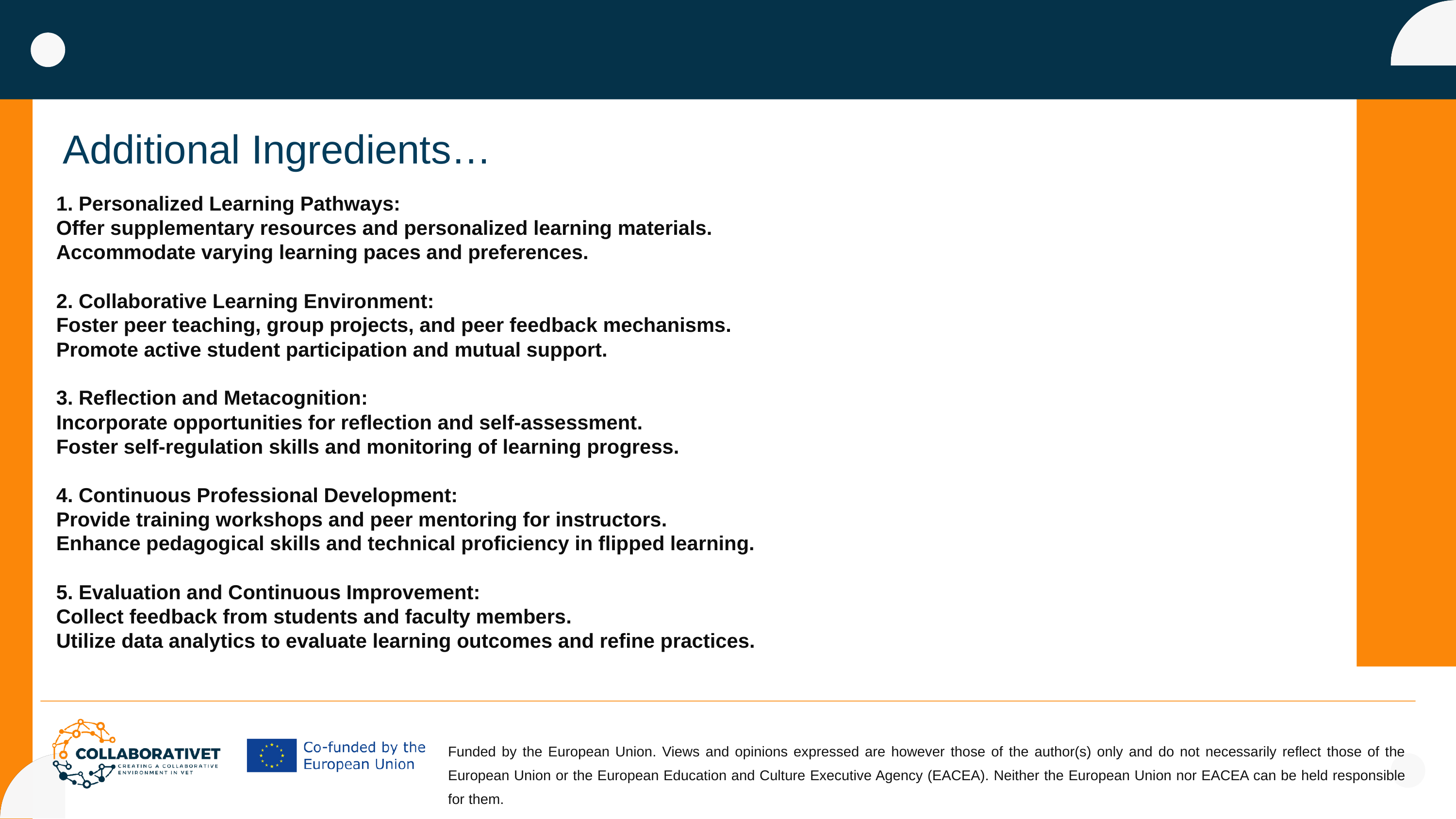

Additional Ingredients…
1. Personalized Learning Pathways:
Offer supplementary resources and personalized learning materials.
Accommodate varying learning paces and preferences.

2. Collaborative Learning Environment:
Foster peer teaching, group projects, and peer feedback mechanisms.
Promote active student participation and mutual support.

3. Reflection and Metacognition:
Incorporate opportunities for reflection and self-assessment.
Foster self-regulation skills and monitoring of learning progress.

4. Continuous Professional Development:
Provide training workshops and peer mentoring for instructors.
Enhance pedagogical skills and technical proficiency in flipped learning.

5. Evaluation and Continuous Improvement:
Collect feedback from students and faculty members.
Utilize data analytics to evaluate learning outcomes and refine practices.

Funded by the European Union. Views and opinions expressed are however those of the author(s) only and do not necessarily reflect those of the European Union or the European Education and Culture Executive Agency (EACEA). Neither the European Union nor EACEA can be held responsible for them.